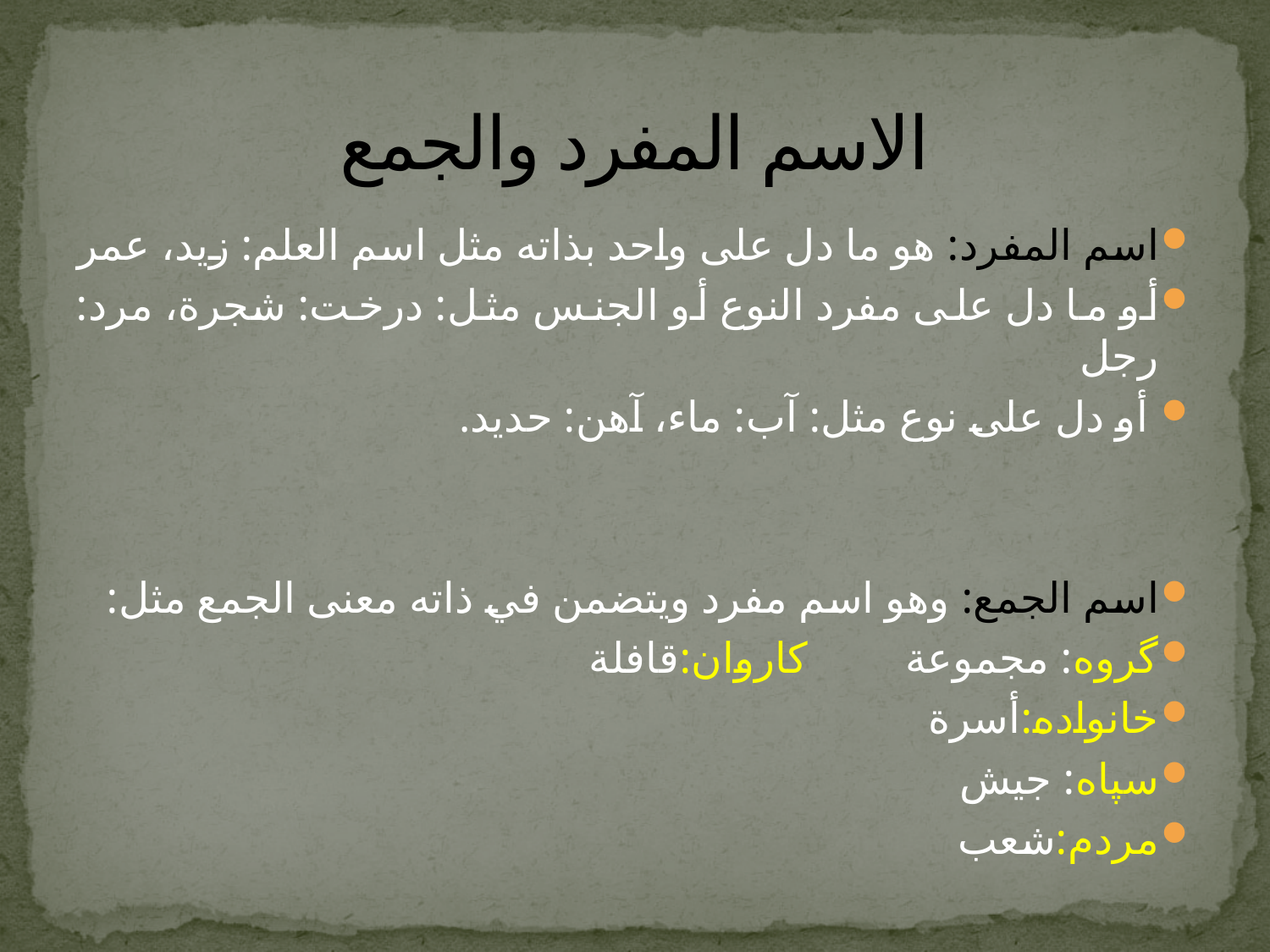

# الاسم المفرد والجمع
اسم المفرد: هو ما دل على واحد بذاته مثل اسم العلم: زيد، عمر
أو ما دل على مفرد النوع أو الجنس مثل: درخت: شجرة، مرد: رجل
 أو دل على نوع مثل: آب: ماء، آهن: حديد.

اسم الجمع: وهو اسم مفرد ويتضمن في ذاته معنى الجمع مثل:
گروه: مجموعة		کاروان:قافلة
خانواده:أسرة
سپاه: جيش
مردم:شعب